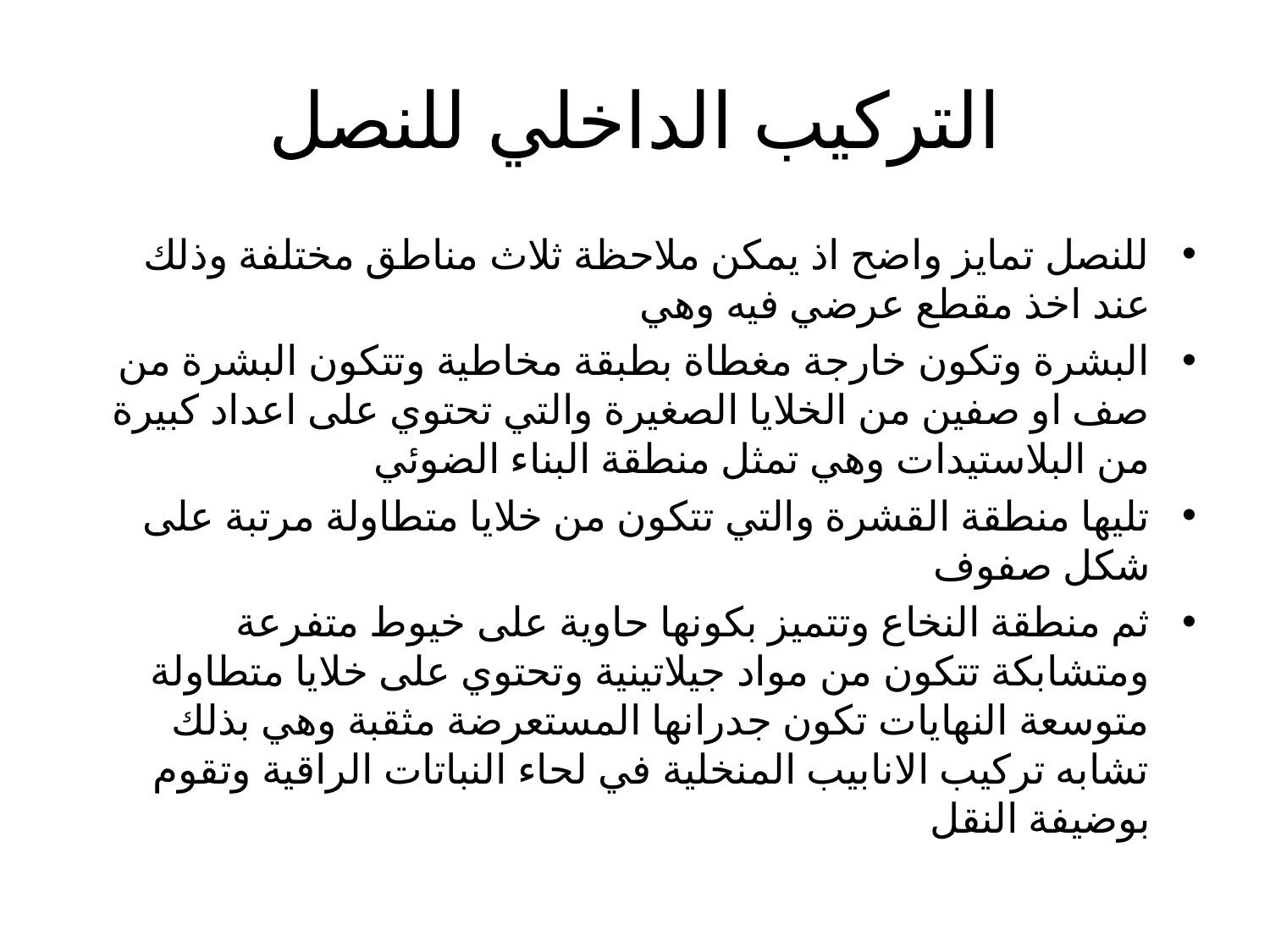

# التركيب الداخلي للنصل
للنصل تمايز واضح اذ يمكن ملاحظة ثلاث مناطق مختلفة وذلك عند اخذ مقطع عرضي فيه وهي
البشرة وتكون خارجة مغطاة بطبقة مخاطية وتتكون البشرة من صف او صفين من الخلايا الصغيرة والتي تحتوي على اعداد كبيرة من البلاستيدات وهي تمثل منطقة البناء الضوئي
تليها منطقة القشرة والتي تتكون من خلايا متطاولة مرتبة على شكل صفوف
ثم منطقة النخاع وتتميز بكونها حاوية على خيوط متفرعة ومتشابكة تتكون من مواد جيلاتينية وتحتوي على خلايا متطاولة متوسعة النهايات تكون جدرانها المستعرضة مثقبة وهي بذلك تشابه تركيب الانابيب المنخلية في لحاء النباتات الراقية وتقوم بوضيفة النقل